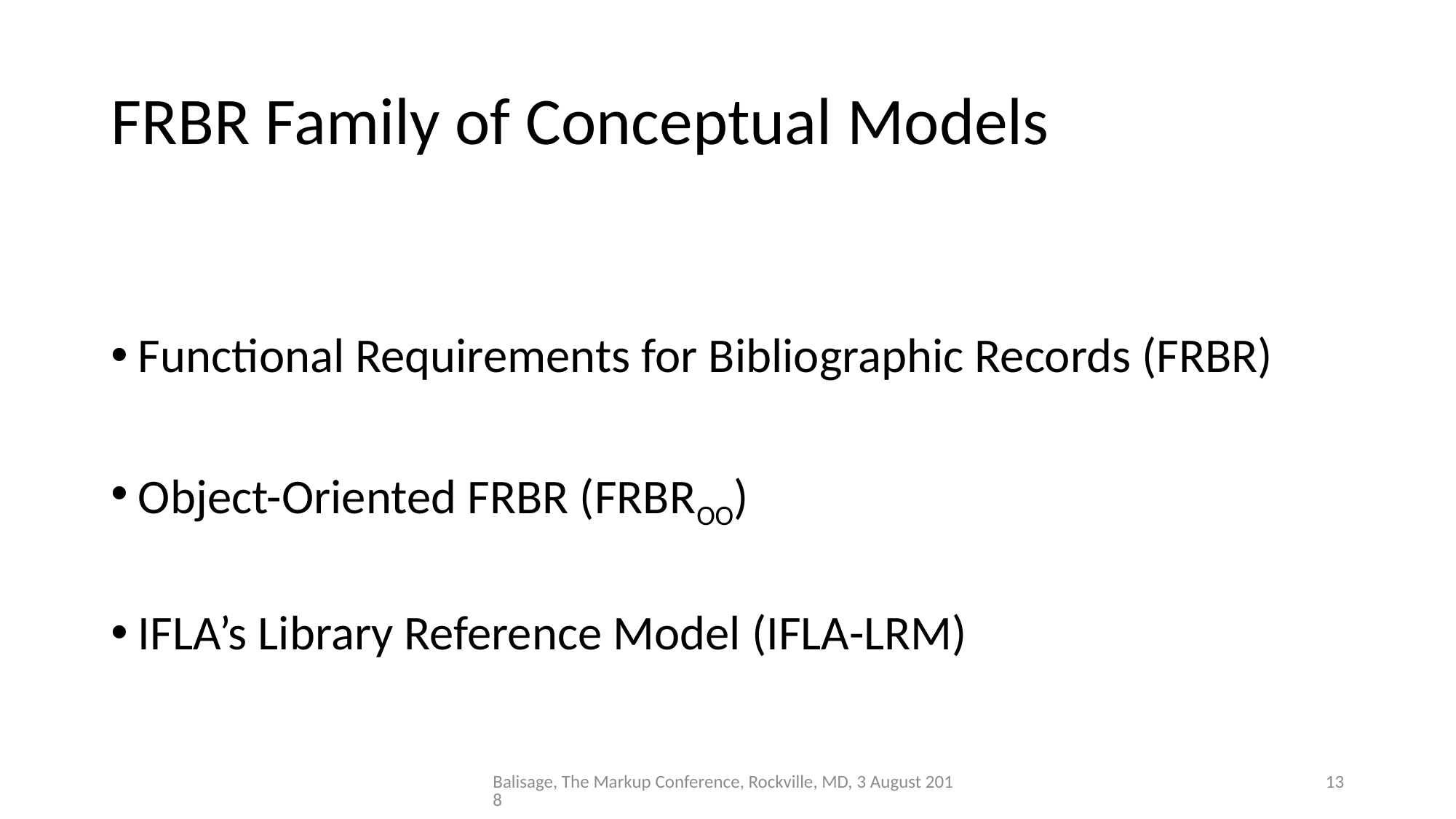

# FRBR Family of Conceptual Models
Functional Requirements for Bibliographic Records (FRBR)

Object-Oriented FRBR (FRBROO)

IFLA’s Library Reference Model (IFLA-LRM)

Balisage, The Markup Conference, Rockville, MD, 3 August 2018
13